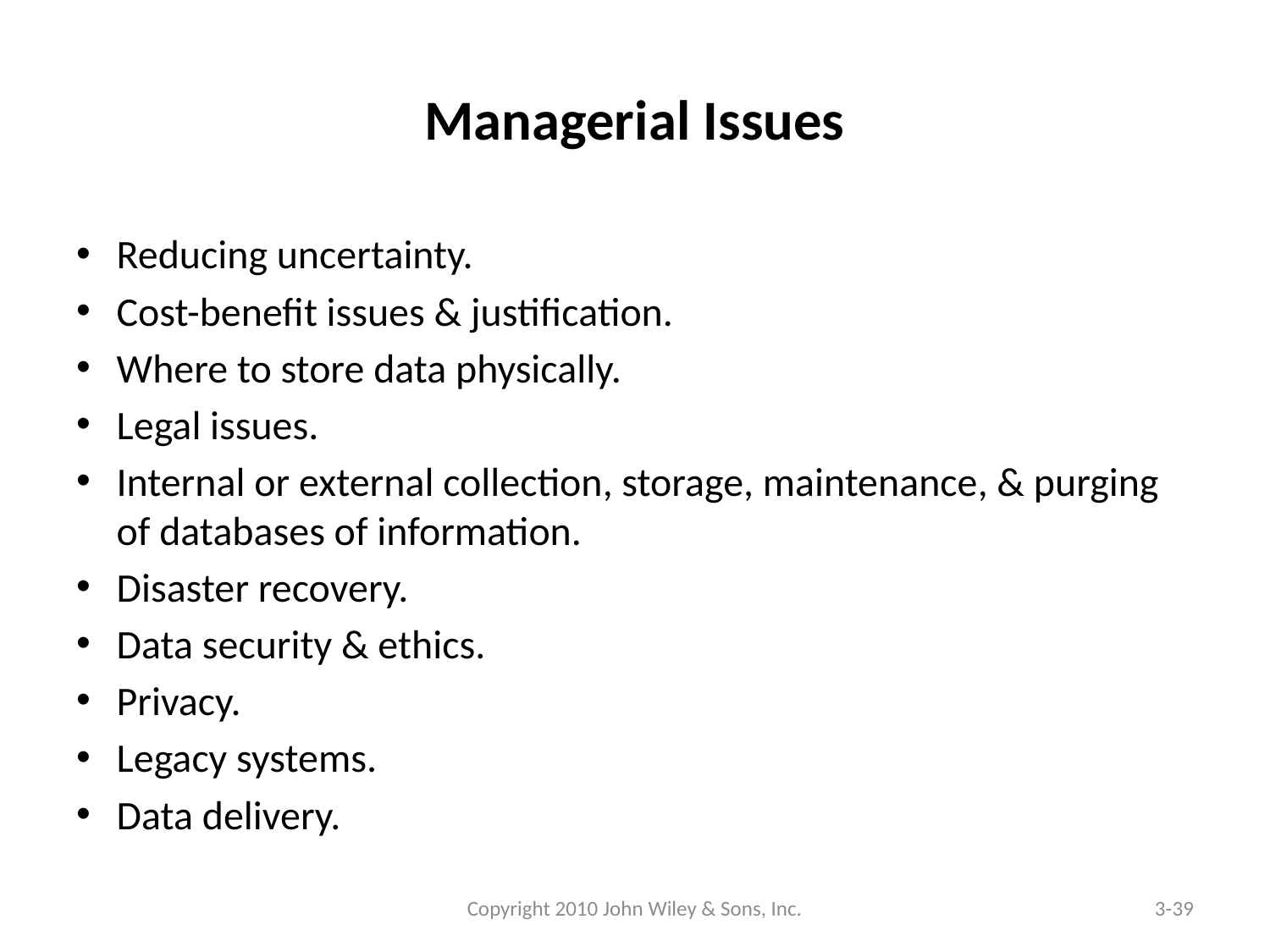

# Managerial Issues
Reducing uncertainty.
Cost-benefit issues & justification.
Where to store data physically.
Legal issues.
Internal or external collection, storage, maintenance, & purging of databases of information.
Disaster recovery.
Data security & ethics.
Privacy.
Legacy systems.
Data delivery.
Copyright 2010 John Wiley & Sons, Inc.
3-39